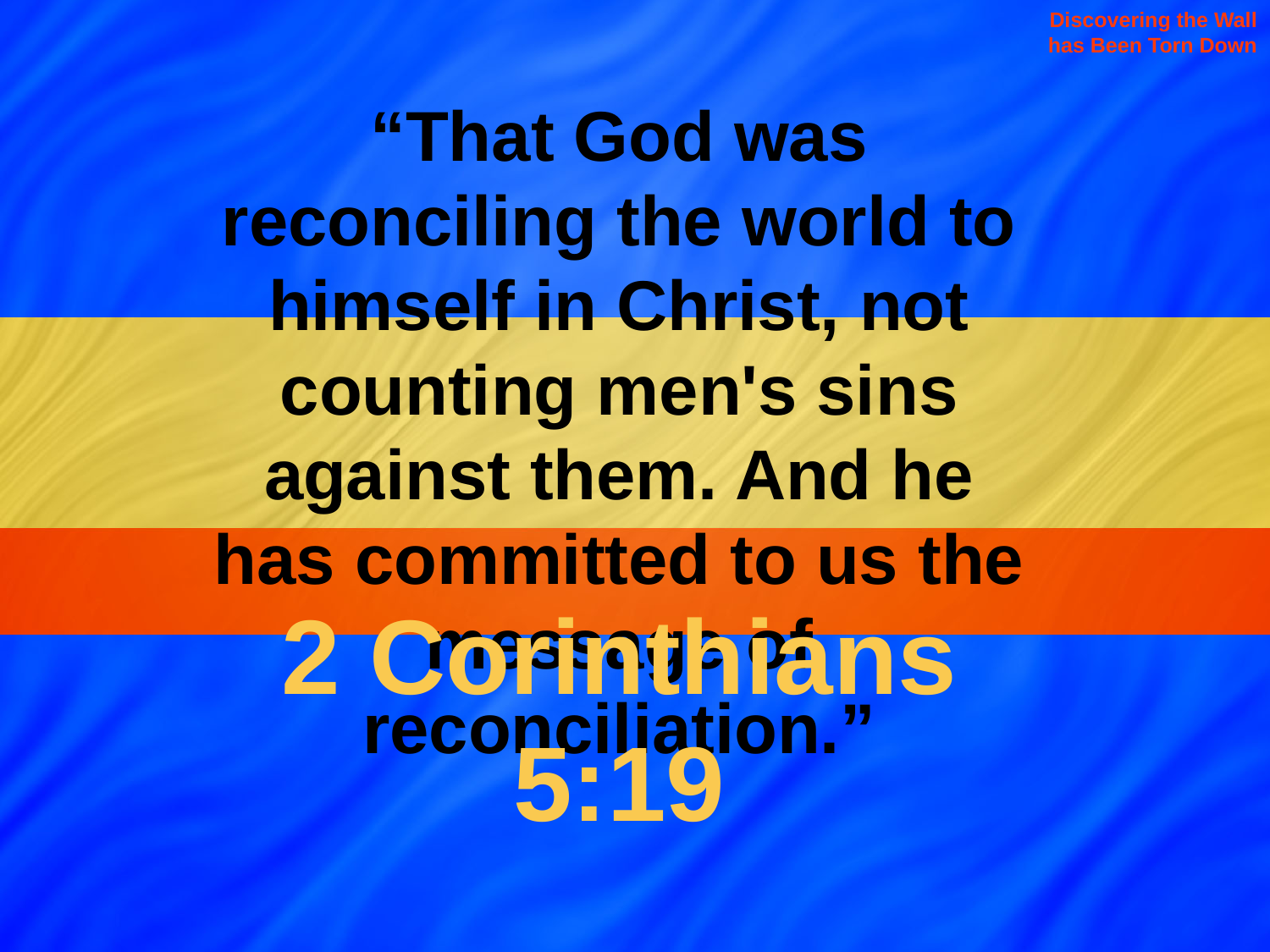

Discovering the Wall has Been Torn Down
“That God was reconciling the world to himself in Christ, not counting men's sins against them. And he has committed to us the message of reconciliation.”
2 Corinthians 5:19